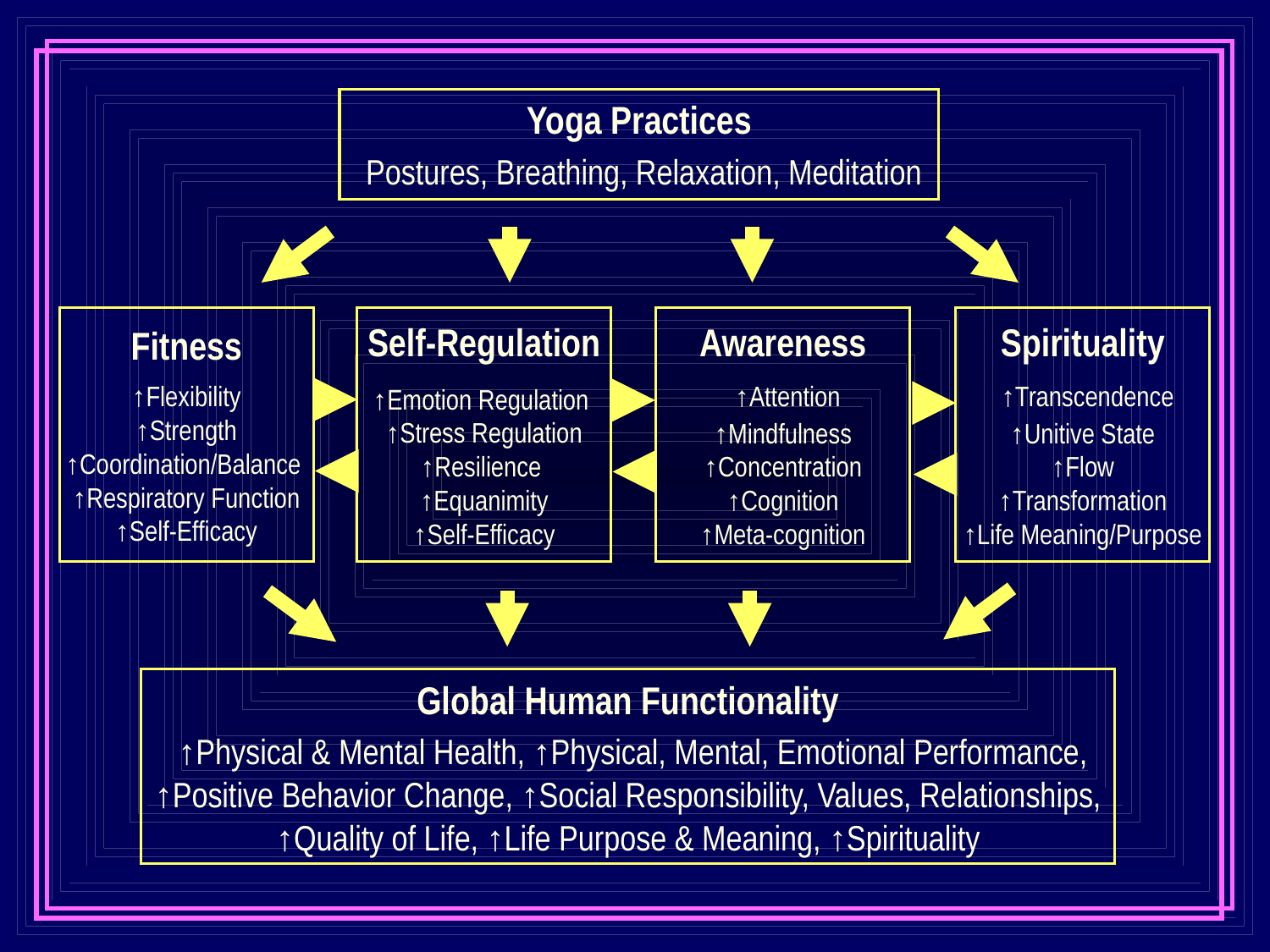

Yoga Practices
 Postures, Breathing, Relaxation, Meditation
Fitness
↑Flexibility
↑Strength
↑Coordination/Balance
↑Respiratory Function
↑Self-Efficacy
Self-Regulation
↑Emotion Regulation
↑Stress Regulation
↑Resilience
↑Equanimity
↑Self-Efficacy
Awareness
 ↑Attention
↑Mindfulness
↑Concentration
↑Cognition
↑Meta-cognition
Spirituality
 ↑Transcendence
↑Unitive State
↑Flow
↑Transformation
↑Life Meaning/Purpose
Global Human Functionality
 ↑Physical & Mental Health, ↑Physical, Mental, Emotional Performance, ↑Positive Behavior Change, ↑Social Responsibility, Values, Relationships, ↑Quality of Life, ↑Life Purpose & Meaning, ↑Spirituality